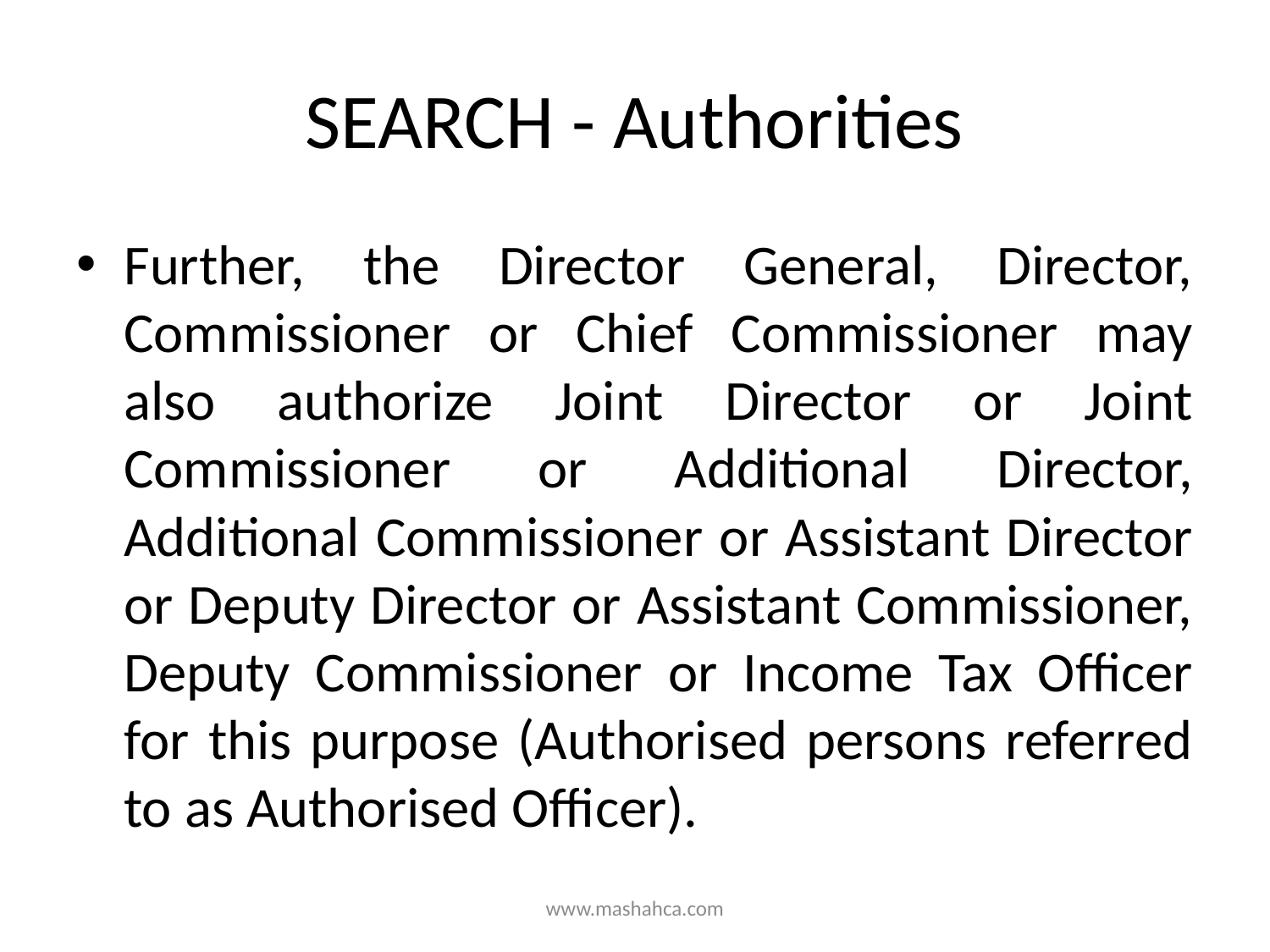

# SEARCH - Authorities
Further, the Director General, Director, Commissioner or Chief Commissioner may also authorize Joint Director or Joint Commissioner or Additional Director, Additional Commissioner or Assistant Director or Deputy Director or Assistant Commissioner, Deputy Commissioner or Income Tax Officer for this purpose (Authorised persons referred to as Authorised Officer).
www.mashahca.com